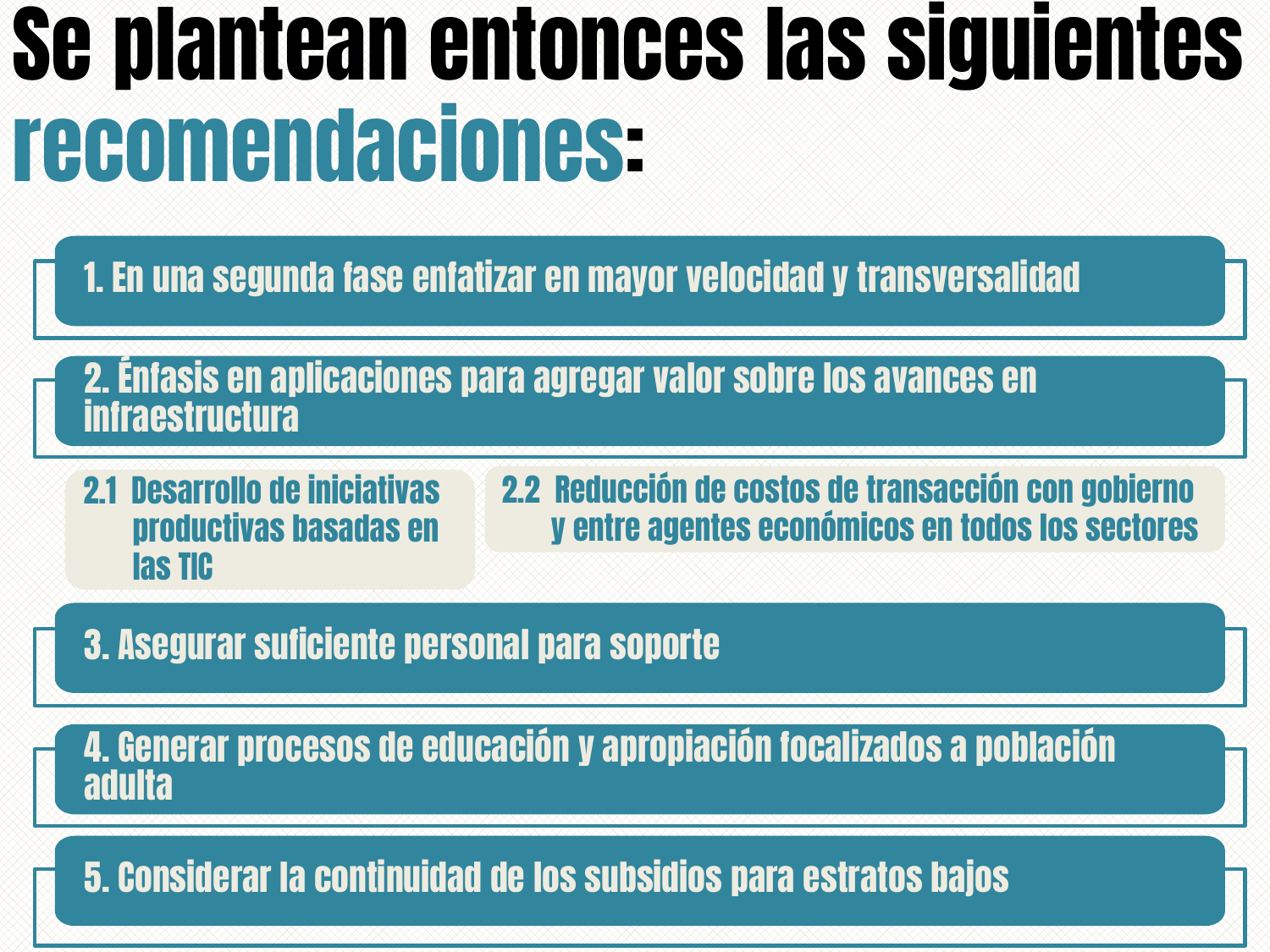

Se plantean entonces las siguientes recomendaciones:
1. En una segunda fase enfatizar en mayor velocidad y transversalidad

2. Énfasis en aplicaciones para agregar valor sobre los avances en infraestructura

2.2  Reducción de costos de transacción con gobierno y entre agentes económicos en todos los sectores
2.1  Desarrollo de iniciativas productivas basadas en las TIC
3. Asegurar suficiente personal para soporte

4. Generar procesos de educación y apropiación focalizados a población adulta

5. Considerar la continuidad de los subsidios para estratos bajos